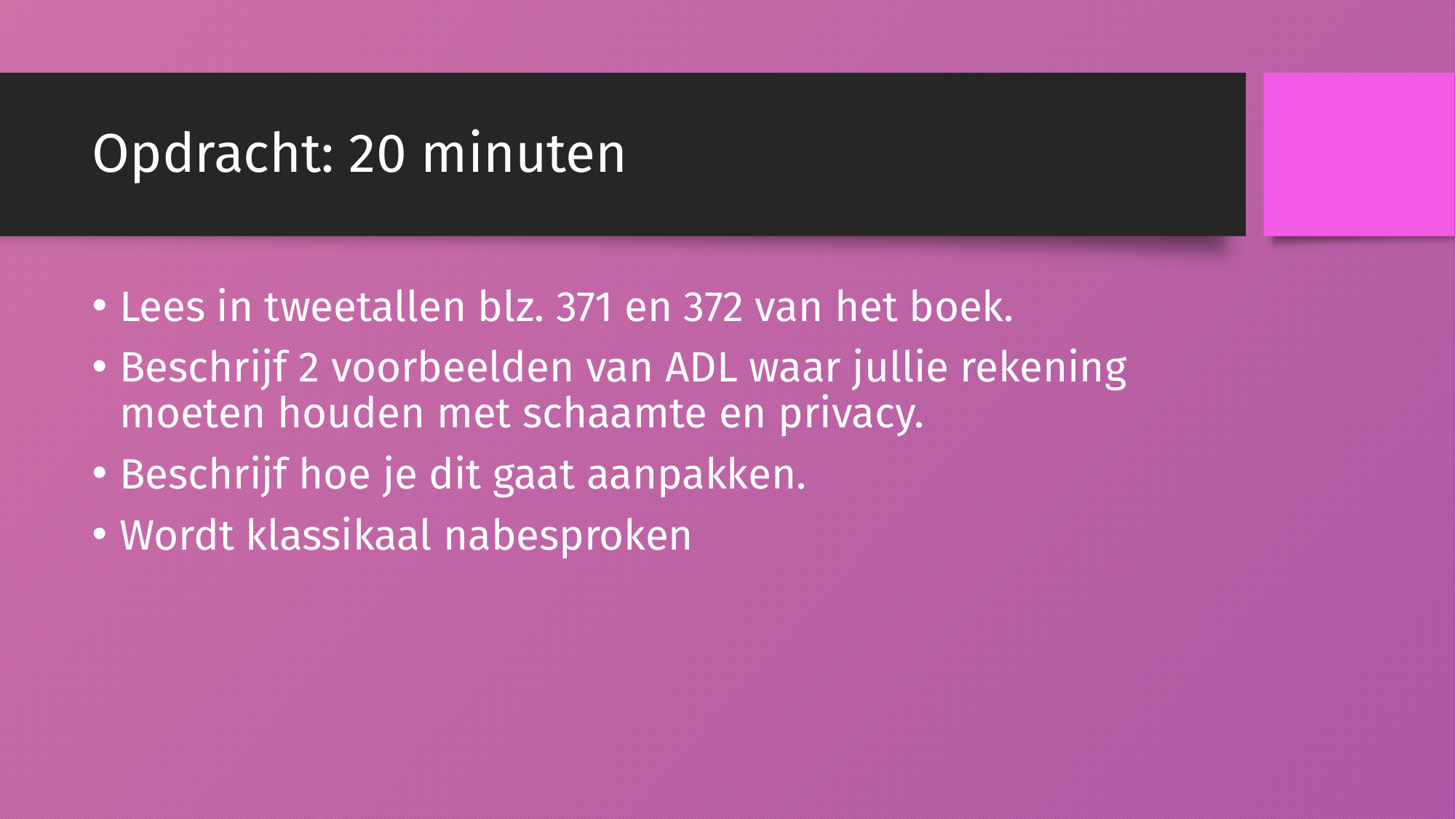

# Opdracht: 20 minuten
Lees in tweetallen blz. 371 en 372 van het boek.
Beschrijf 2 voorbeelden van ADL waar jullie rekening moeten houden met schaamte en privacy.
Beschrijf hoe je dit gaat aanpakken.
Wordt klassikaal nabesproken